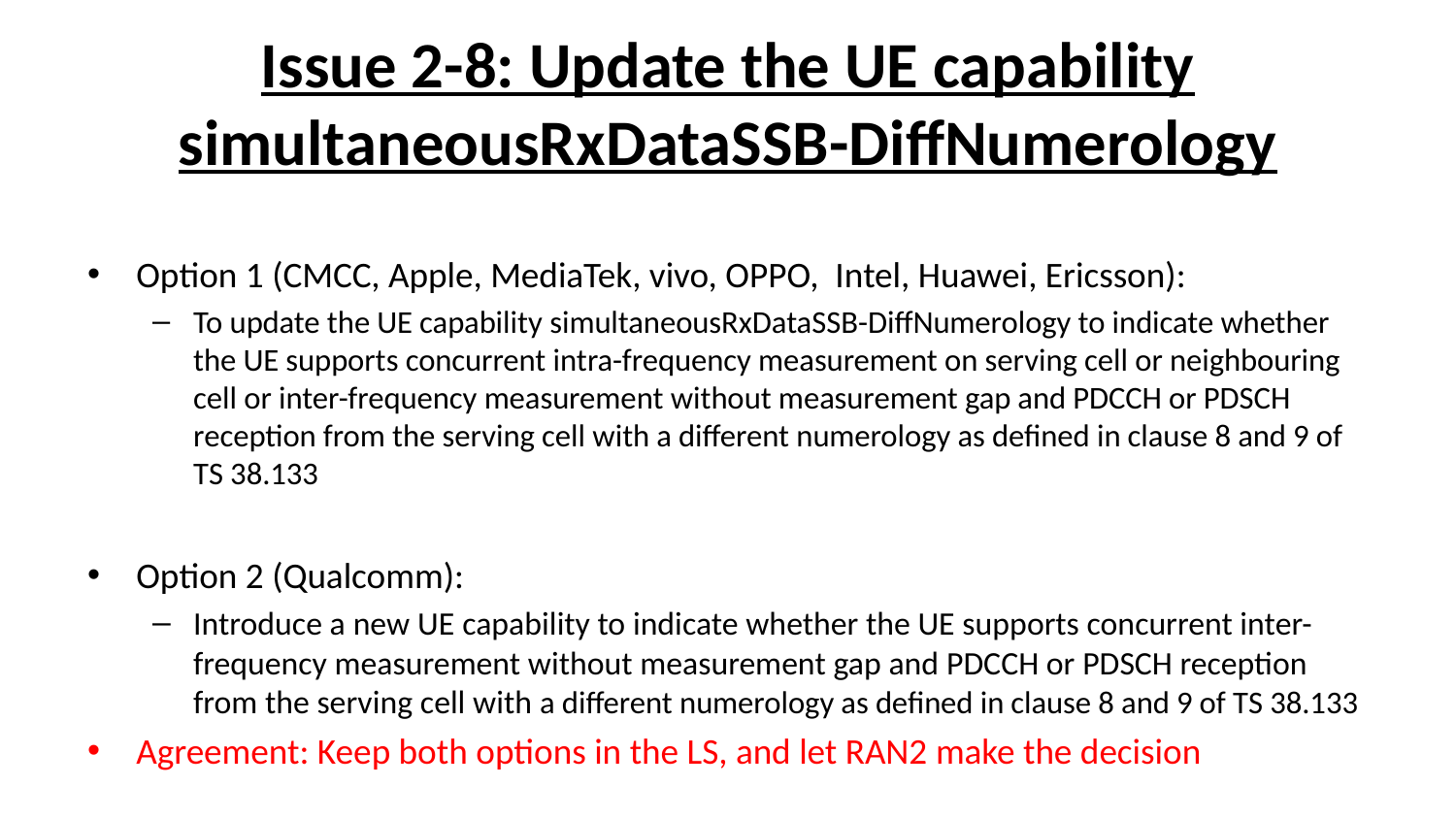

# Issue 2-8: Update the UE capability simultaneousRxDataSSB-DiffNumerology
Option 1 (CMCC, Apple, MediaTek, vivo, OPPO,  Intel, Huawei, Ericsson):
To update the UE capability simultaneousRxDataSSB-DiffNumerology to indicate whether the UE supports concurrent intra-frequency measurement on serving cell or neighbouring cell or inter-frequency measurement without measurement gap and PDCCH or PDSCH reception from the serving cell with a different numerology as defined in clause 8 and 9 of TS 38.133

Option 2 (Qualcomm):
Introduce a new UE capability to indicate whether the UE supports concurrent inter-frequency measurement without measurement gap and PDCCH or PDSCH reception from the serving cell with a different numerology as defined in clause 8 and 9 of TS 38.133
Agreement: Keep both options in the LS, and let RAN2 make the decision